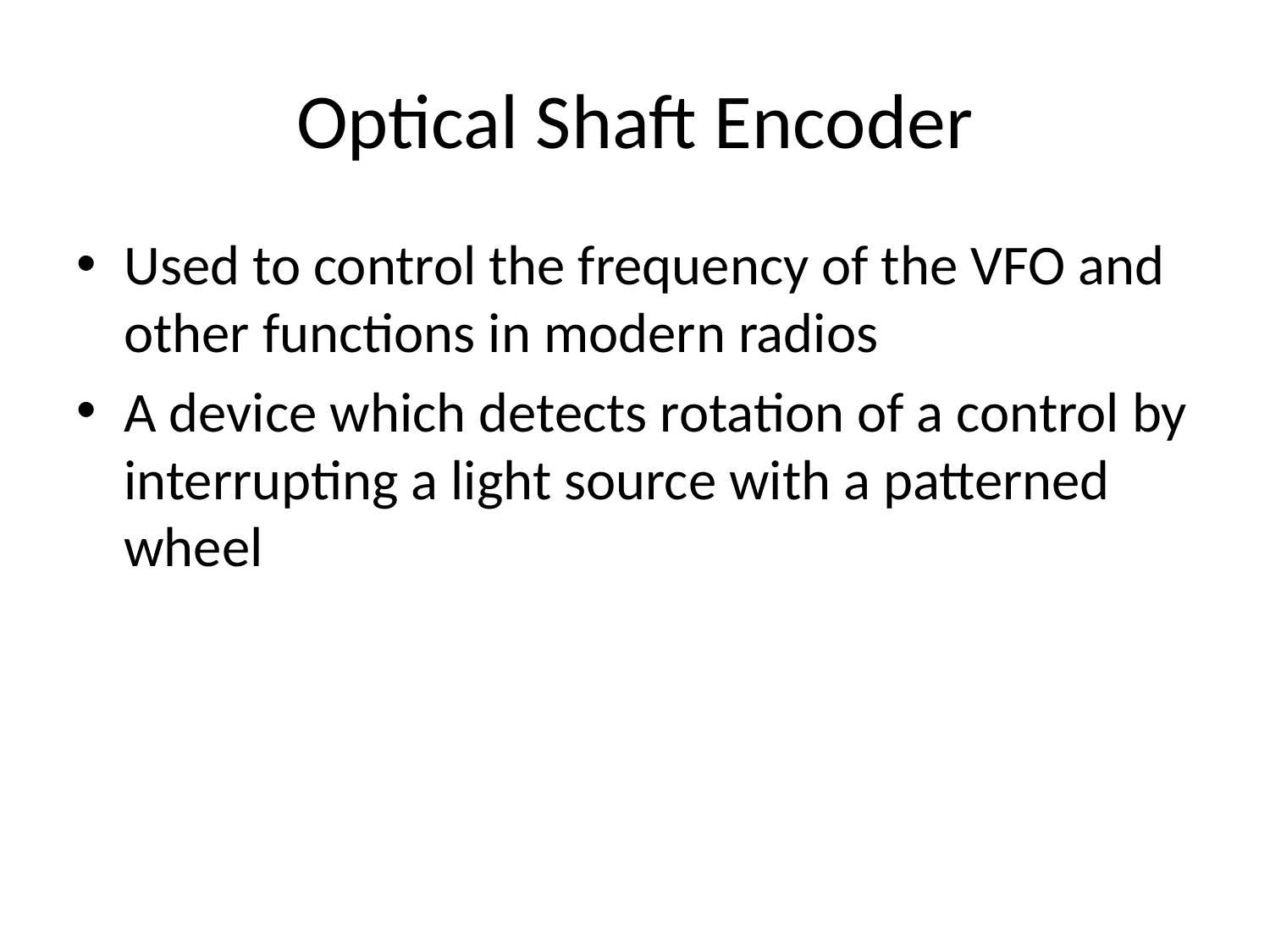

# Optical Shaft Encoder
Used to control the frequency of the VFO and other functions in modern radios
A device which detects rotation of a control by interrupting a light source with a patterned wheel